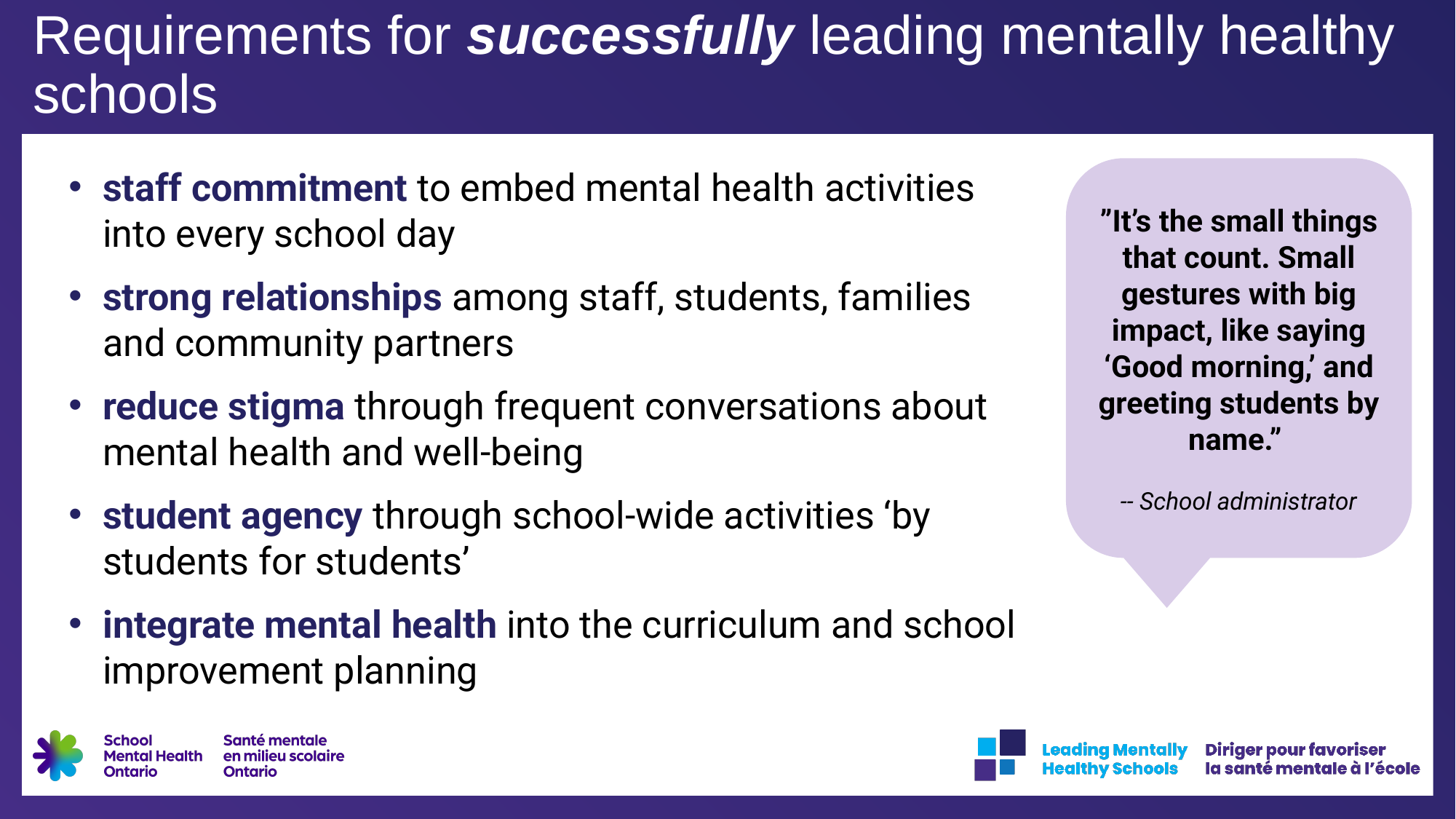

# Requirements for successfully leading mentally healthy schools
staff commitment to embed mental health activities into every school day
strong relationships among staff, students, families and community partners
reduce stigma through frequent conversations about mental health and well-being
student agency through school-wide activities ‘by students for students’
integrate mental health into the curriculum and school improvement planning
”It’s the small things that count. Small gestures with big impact, like saying ‘Good morning,’ and greeting students by name.”

-- School administrator